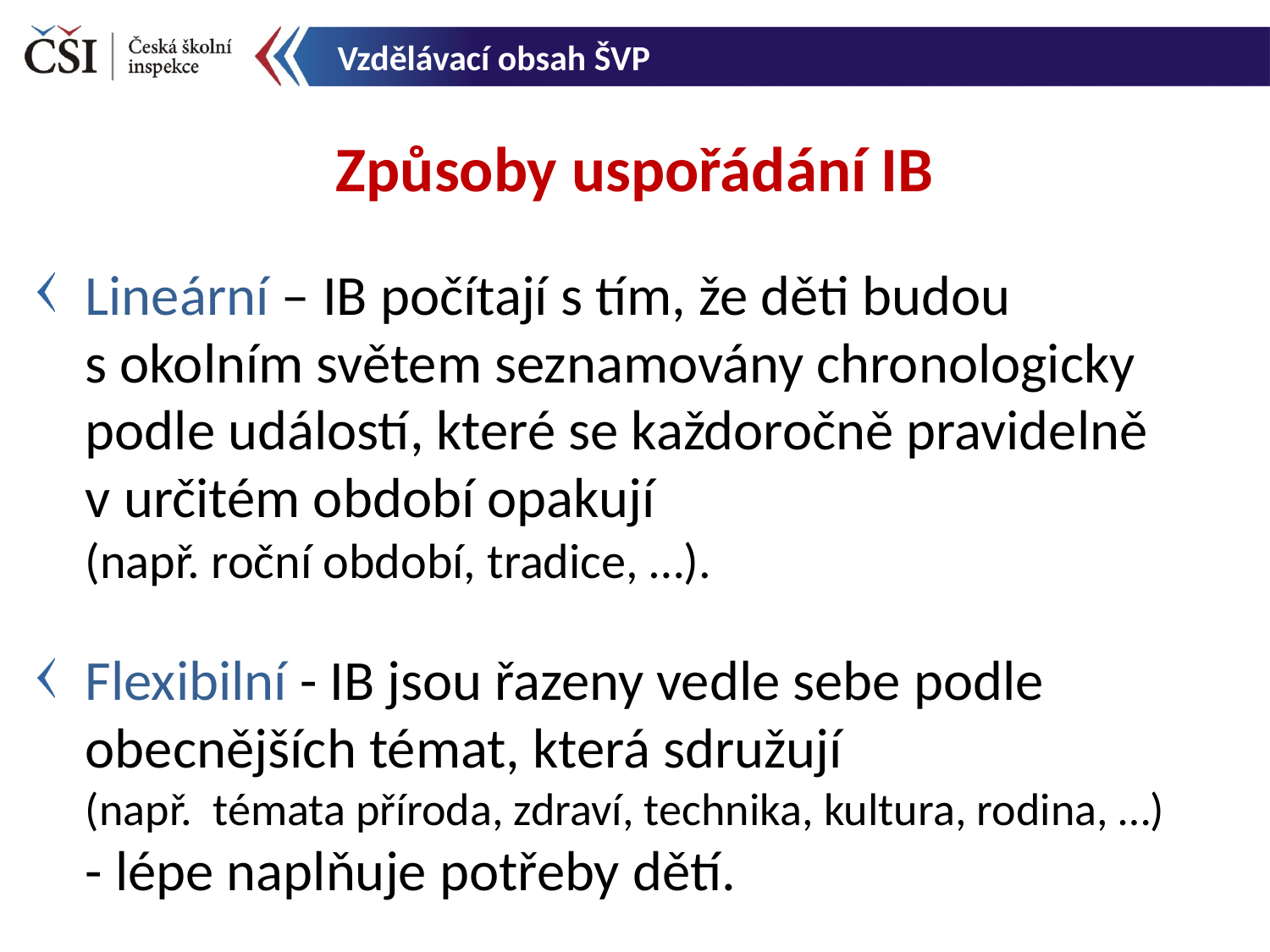

Vzdělávací obsah ŠVP
Způsoby uspořádání IB
Lineární – IB počítají s tím, že děti budou s okolním světem seznamovány chronologicky podle událostí, které se každoročně pravidelně v určitém období opakují
(např. roční období, tradice, …).

Flexibilní - IB jsou řazeny vedle sebe podle obecnějších témat, která sdružují
(např.  témata příroda, zdraví, technika, kultura, rodina, …)
- lépe naplňuje potřeby dětí.